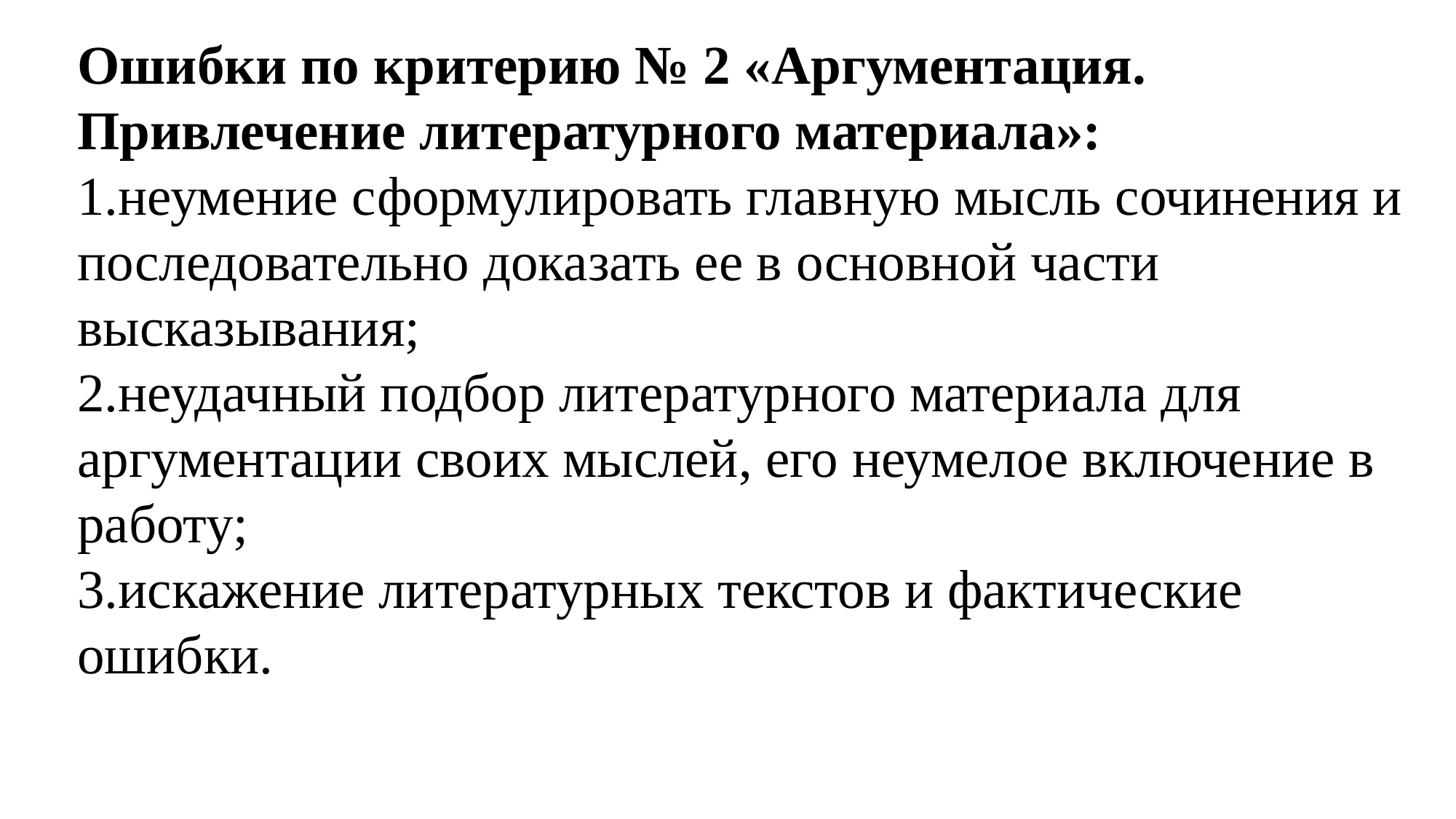

Ошибки по критерию № 2 «Аргументация. Привлечение литературного материала»:
неумение сформулировать главную мысль сочинения и последовательно доказать ее в основной части высказывания;
неудачный подбор литературного материала для аргументации своих мыслей, его неумелое включение в работу;
искажение литературных текстов и фактические ошибки.